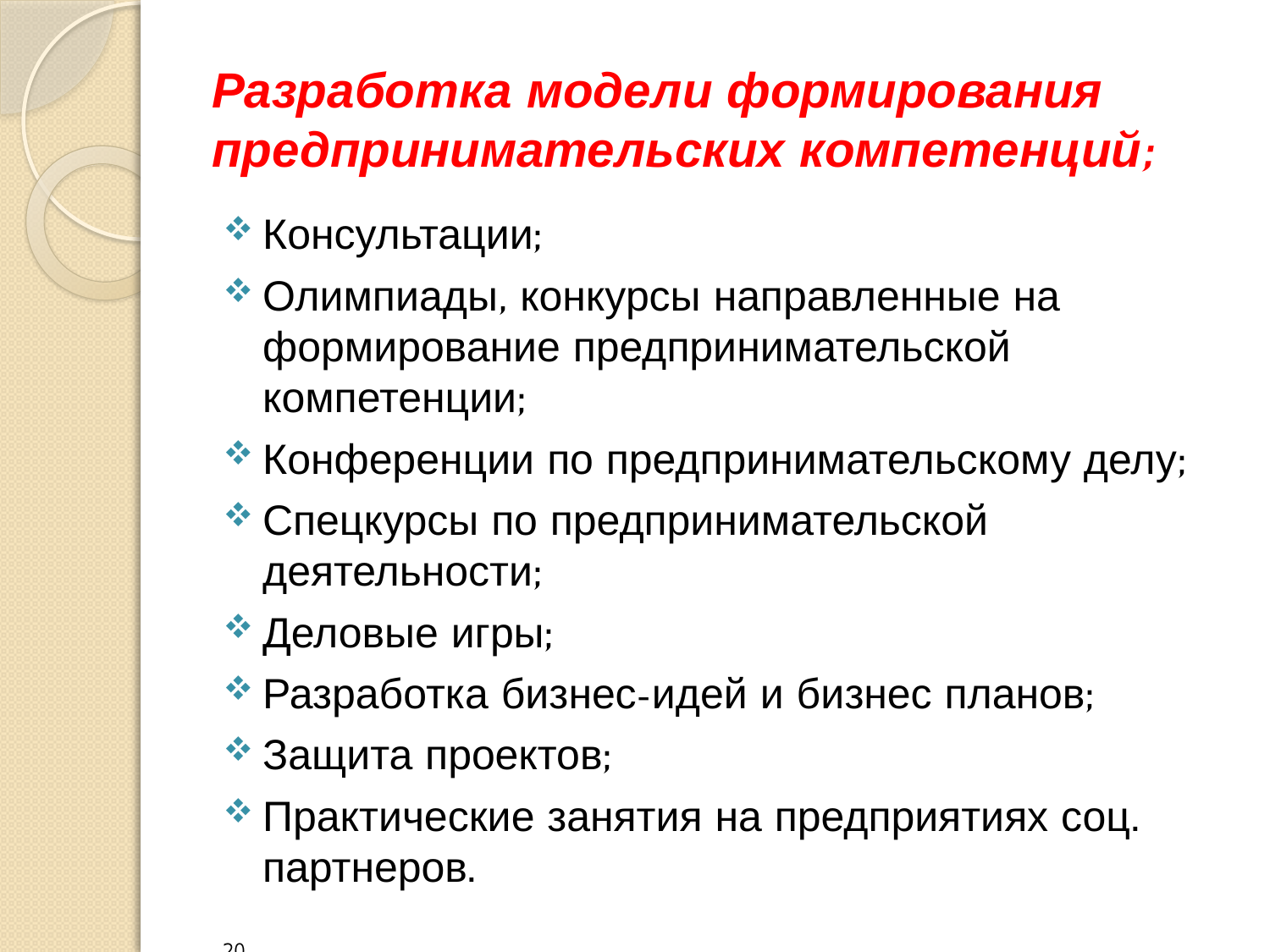

# Разработка модели формирования предпринимательских компетенций;
Консультации;
Олимпиады, конкурсы направленные на формирование предпринимательской компетенции;
Конференции по предпринимательскому делу;
Спецкурсы по предпринимательской деятельности;
Деловые игры;
Разработка бизнес-идей и бизнес планов;
Защита проектов;
Практические занятия на предприятиях соц. партнеров.

20